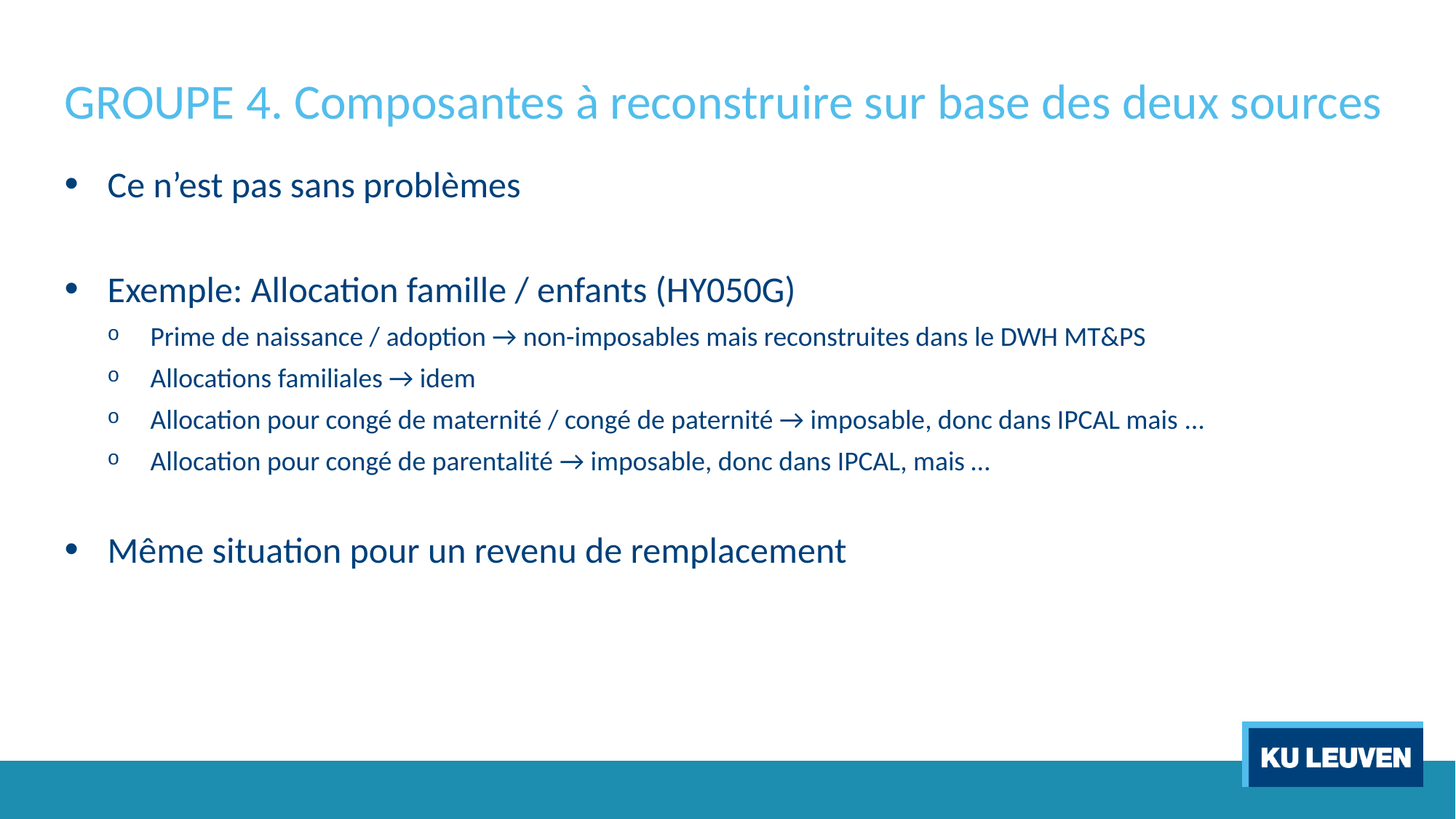

# GROUPE 4. Composantes à reconstruire sur base des deux sources
Ce n’est pas sans problèmes

Exemple: Allocation famille / enfants (HY050G)
Prime de naissance / adoption → non-imposables mais reconstruites dans le DWH MT&PS
Allocations familiales → idem
Allocation pour congé de maternité / congé de paternité → imposable, donc dans IPCAL mais …
Allocation pour congé de parentalité → imposable, donc dans IPCAL, mais …

Même situation pour un revenu de remplacement